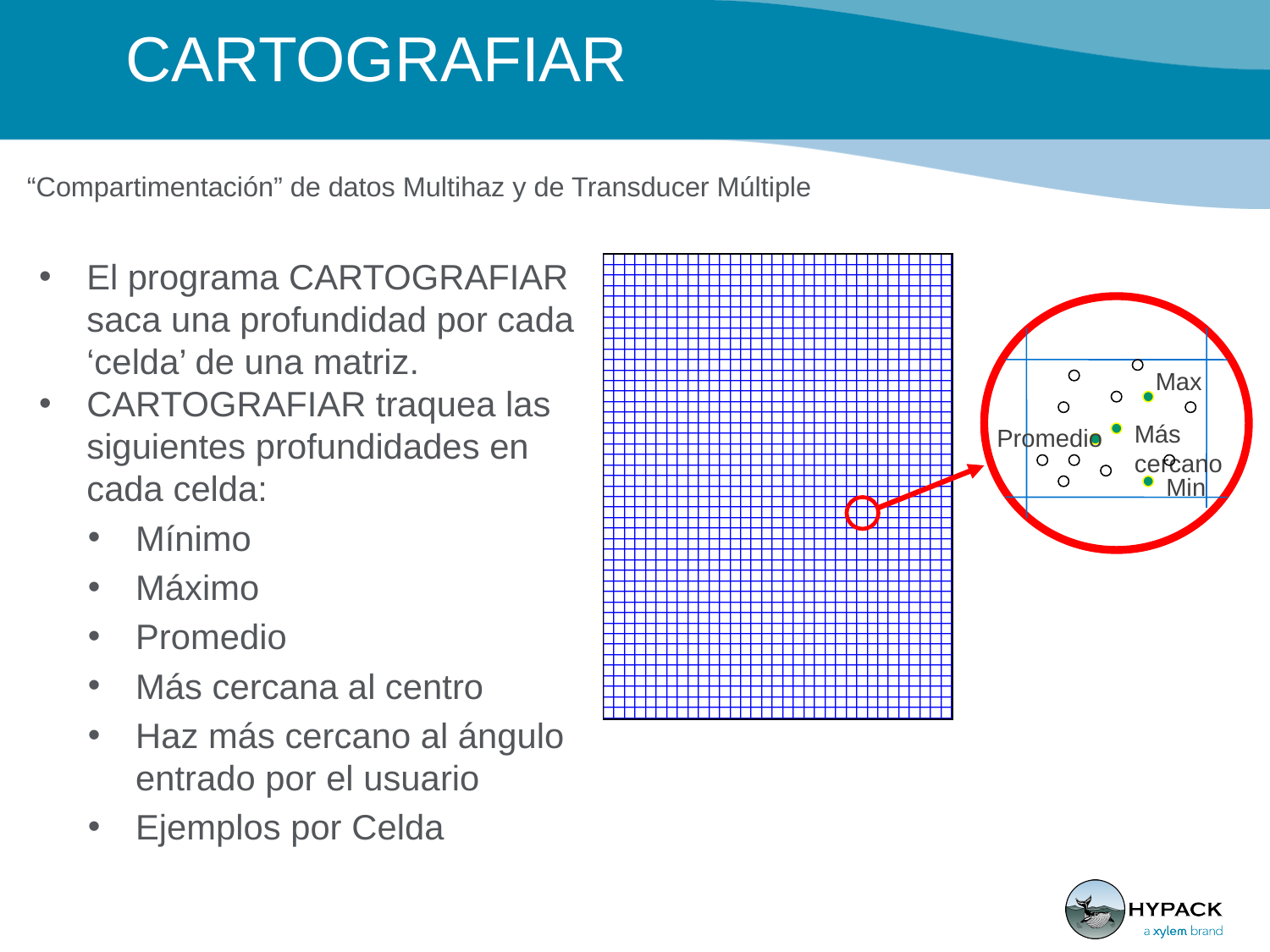

# CARTOGRAFIAR
“Compartimentación” de datos Multihaz y de Transducer Múltiple
El programa CARTOGRAFIAR saca una profundidad por cada ‘celda’ de una matriz.
CARTOGRAFIAR traquea las siguientes profundidades en cada celda:
Mínimo
Máximo
Promedio
Más cercana al centro
Haz más cercano al ángulo entrado por el usuario
Ejemplos por Celda

Max

Más cercano
Promedio

Min